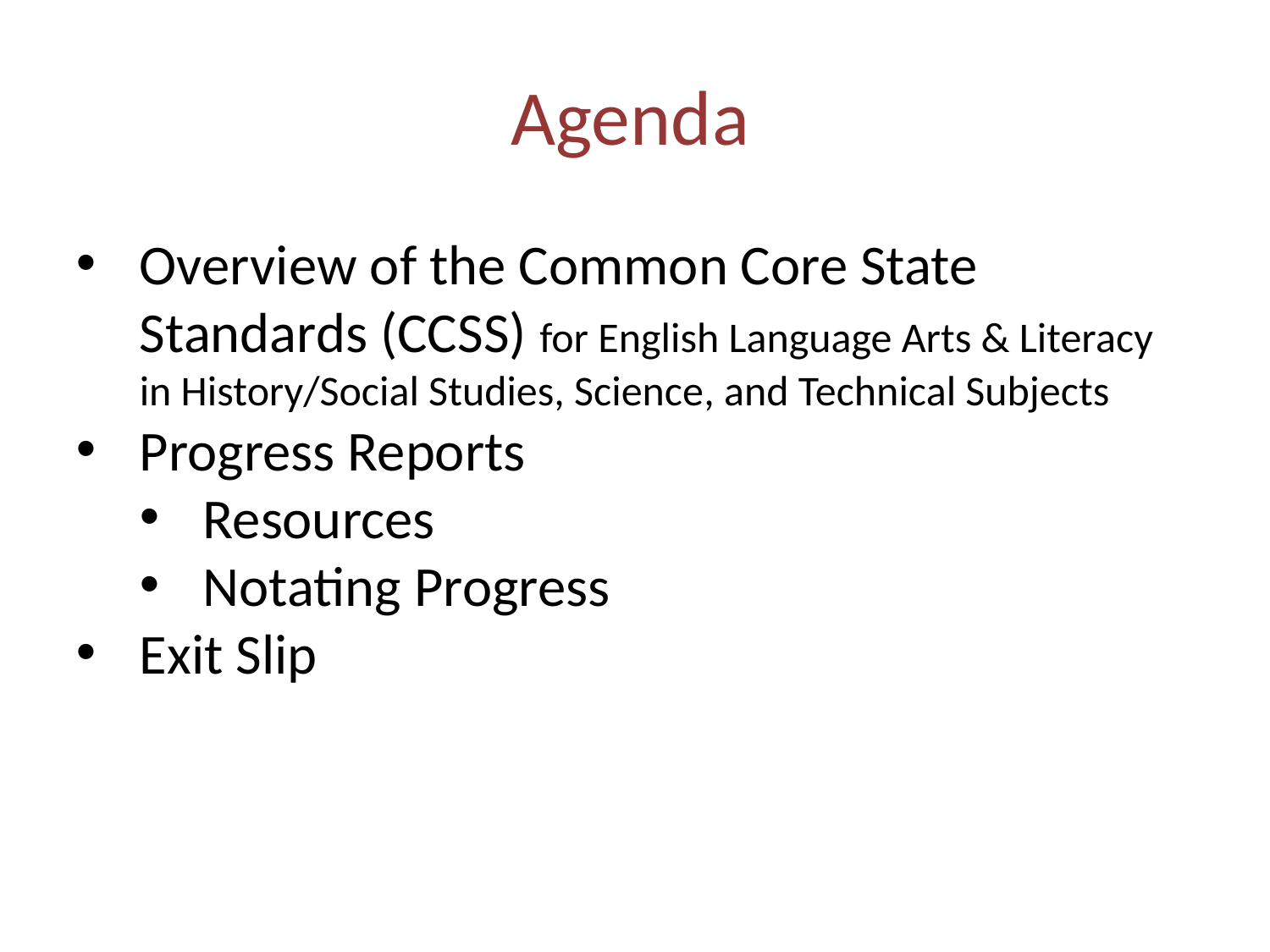

Agenda

Overview of the Common Core State Standards (CCSS) for English Language Arts & Literacy in History/Social Studies, Science, and Technical Subjects
Progress Reports
Resources
Notating Progress
Exit Slip